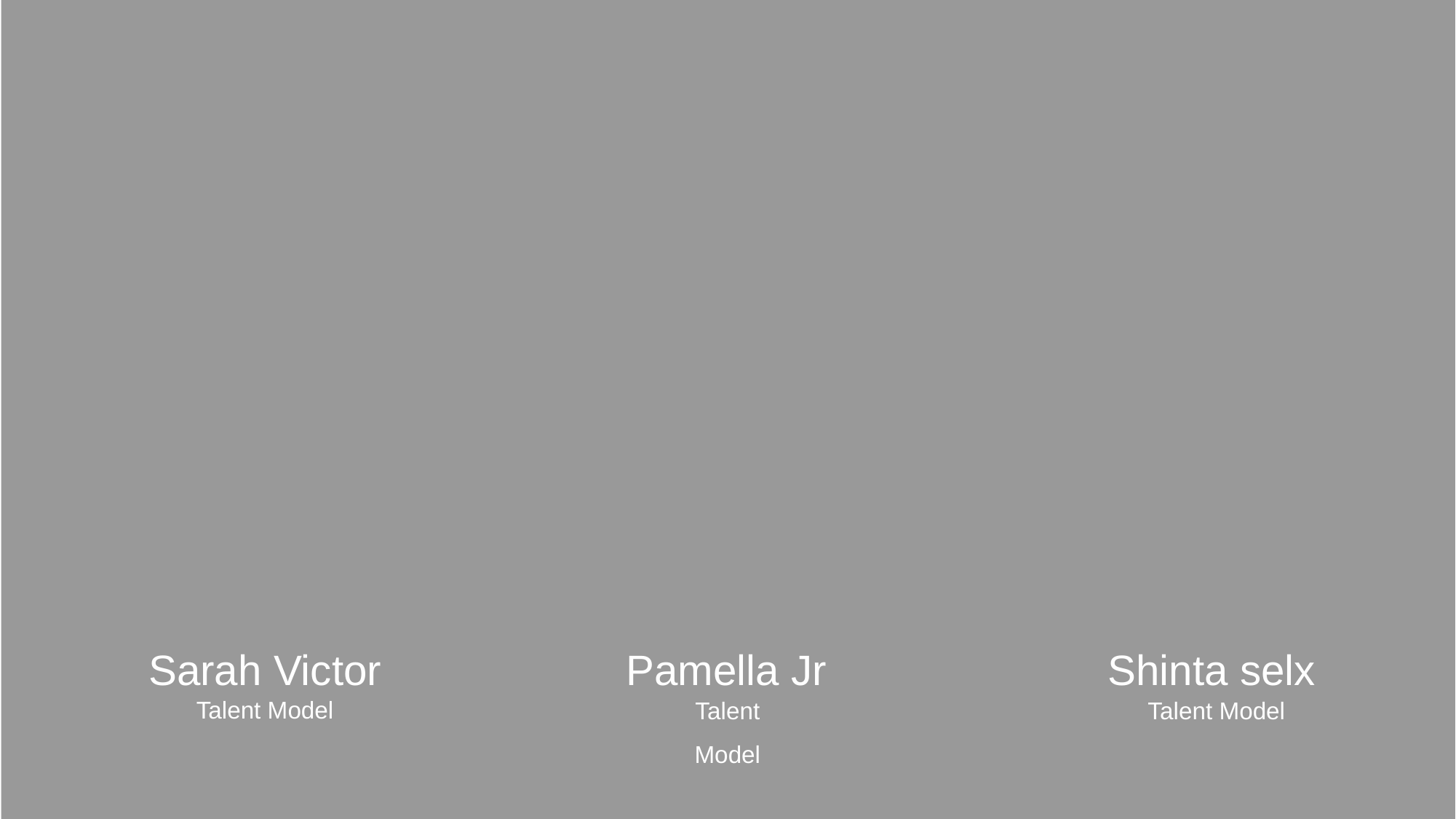

Pamella Jr
Shinta selx
Sarah Victor
Talent Model
Talent Model
Talent Model